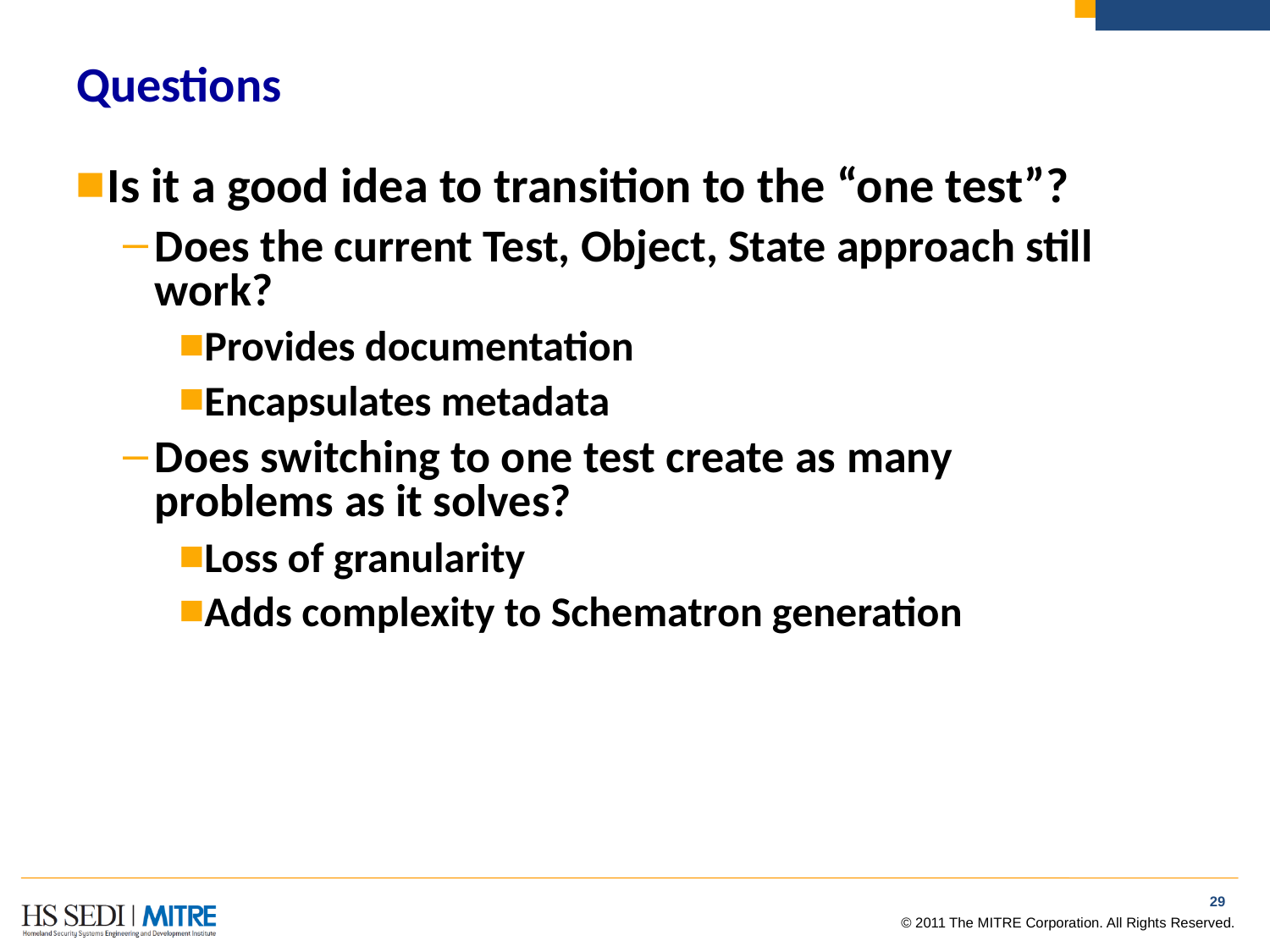

# Questions
Is it a good idea to transition to the “one test”?
Does the current Test, Object, State approach still work?
Provides documentation
Encapsulates metadata
Does switching to one test create as many problems as it solves?
Loss of granularity
Adds complexity to Schematron generation

29